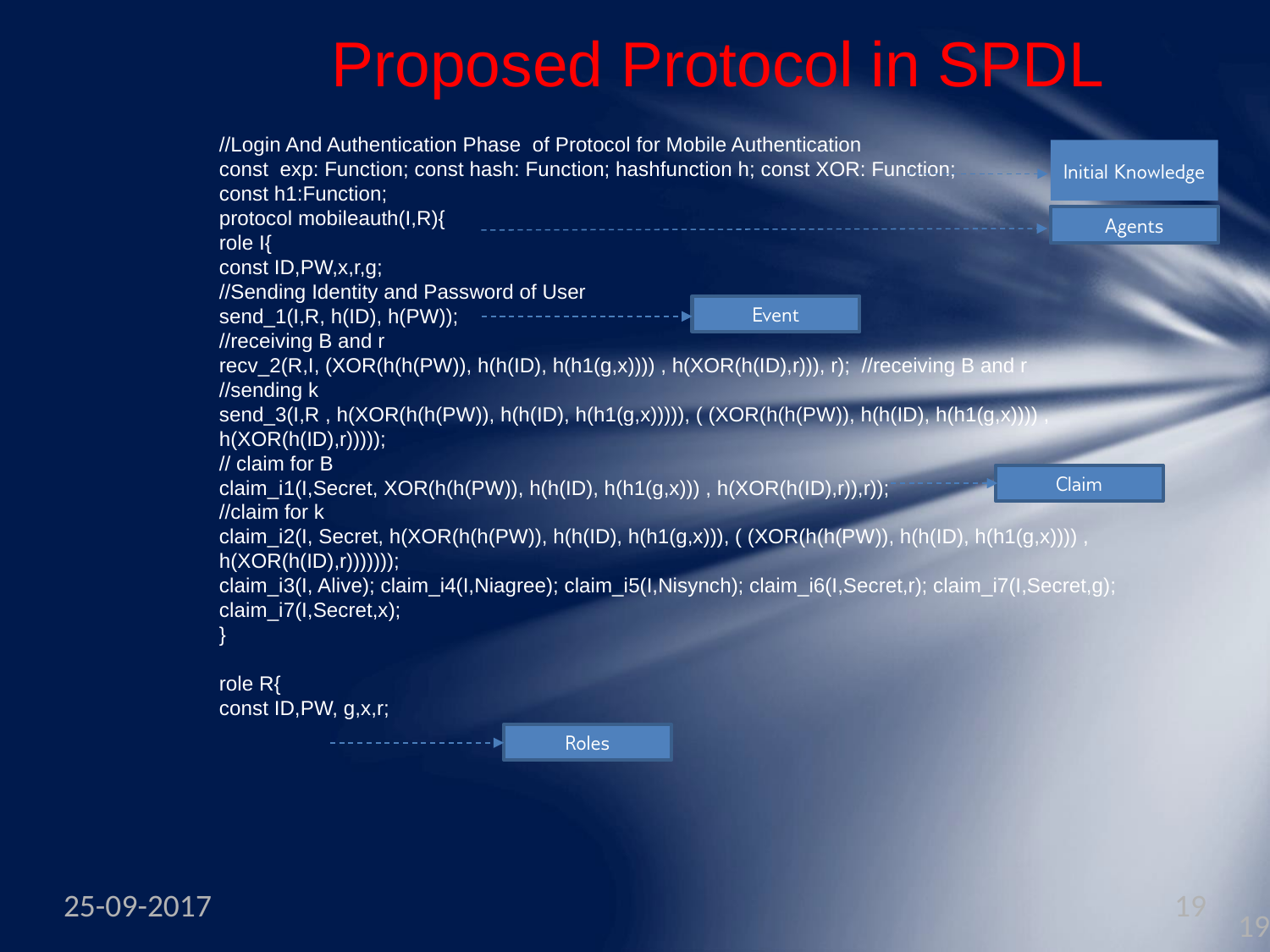

25-09-2017
19
Proposed Protocol in SPDL
//Login And Authentication Phase  of Protocol for Mobile Authentication
const  exp: Function; const hash: Function; hashfunction h; const XOR: Function;
const h1:Function;
protocol mobileauth(I,R){
role I{
const ID,PW,x,r,g;
//Sending Identity and Password of User
send_1(I,R, h(ID), h(PW));
//receiving B and r
recv_2(R,I, (XOR(h(h(PW)), h(h(ID), h(h1(g,x)))) , h(XOR(h(ID),r))), r);  //receiving B and r
//sending k
send_3(I,R , h(XOR(h(h(PW)), h(h(ID), h(h1(g,x))))), ( (XOR(h(h(PW)), h(h(ID), h(h1(g,x)))) , h(XOR(h(ID),r)))));
// claim for B
claim_i1(I,Secret, XOR(h(h(PW)), h(h(ID), h(h1(g,x))) , h(XOR(h(ID),r)),r));
//claim for k
claim_i2(I, Secret, h(XOR(h(h(PW)), h(h(ID), h(h1(g,x))), ( (XOR(h(h(PW)), h(h(ID), h(h1(g,x)))) , h(XOR(h(ID),r)))))));
claim_i3(I, Alive); claim_i4(I,Niagree); claim_i5(I,Nisynch); claim_i6(I,Secret,r); claim_i7(I,Secret,g);
claim_i7(I,Secret,x);
}

role R{
const ID,PW, g,x,r;
Initial Knowledge
Agents
Event
Claim
Roles
19